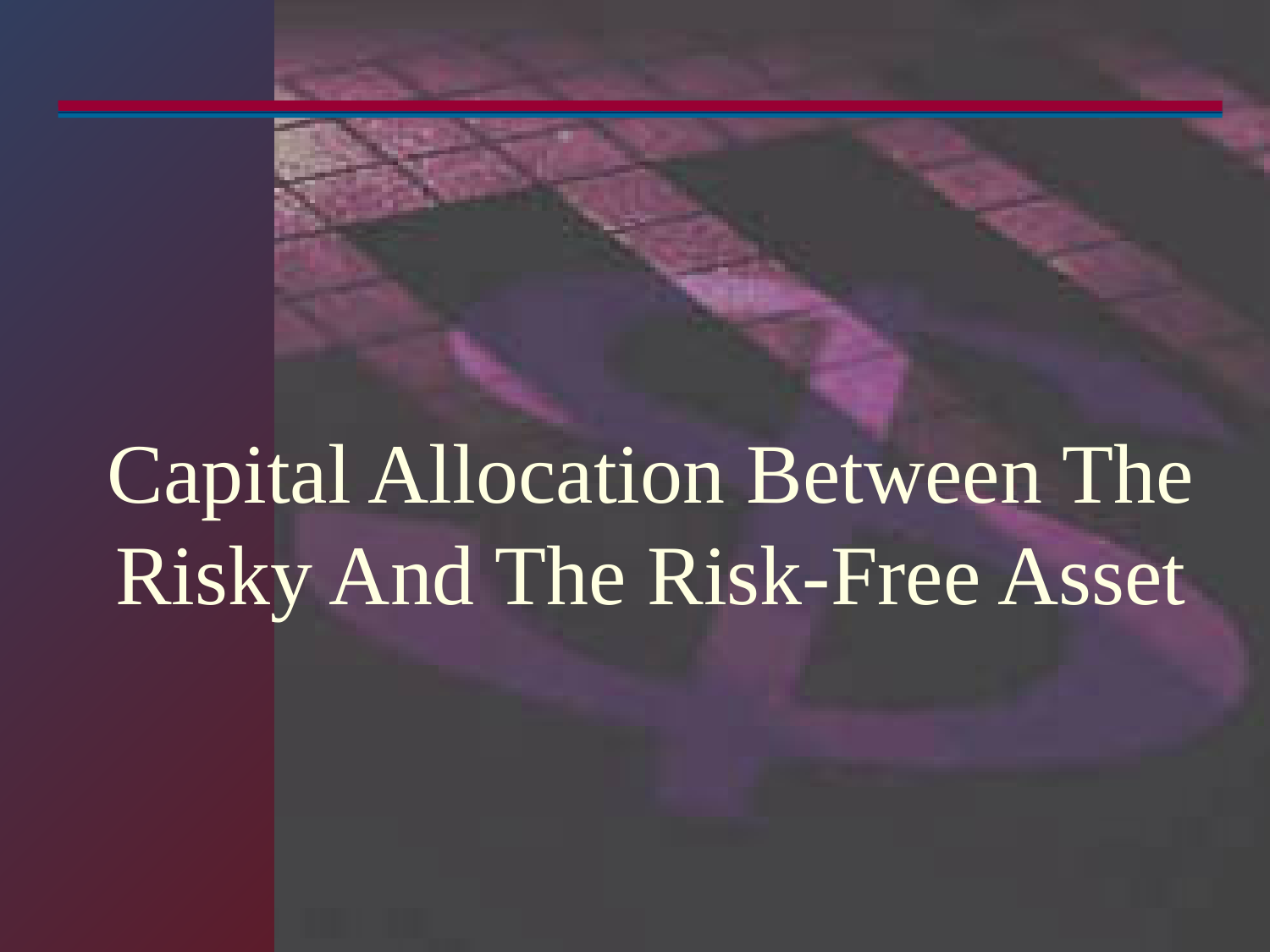

Capital Allocation Between The Risky And The Risk-Free Asset